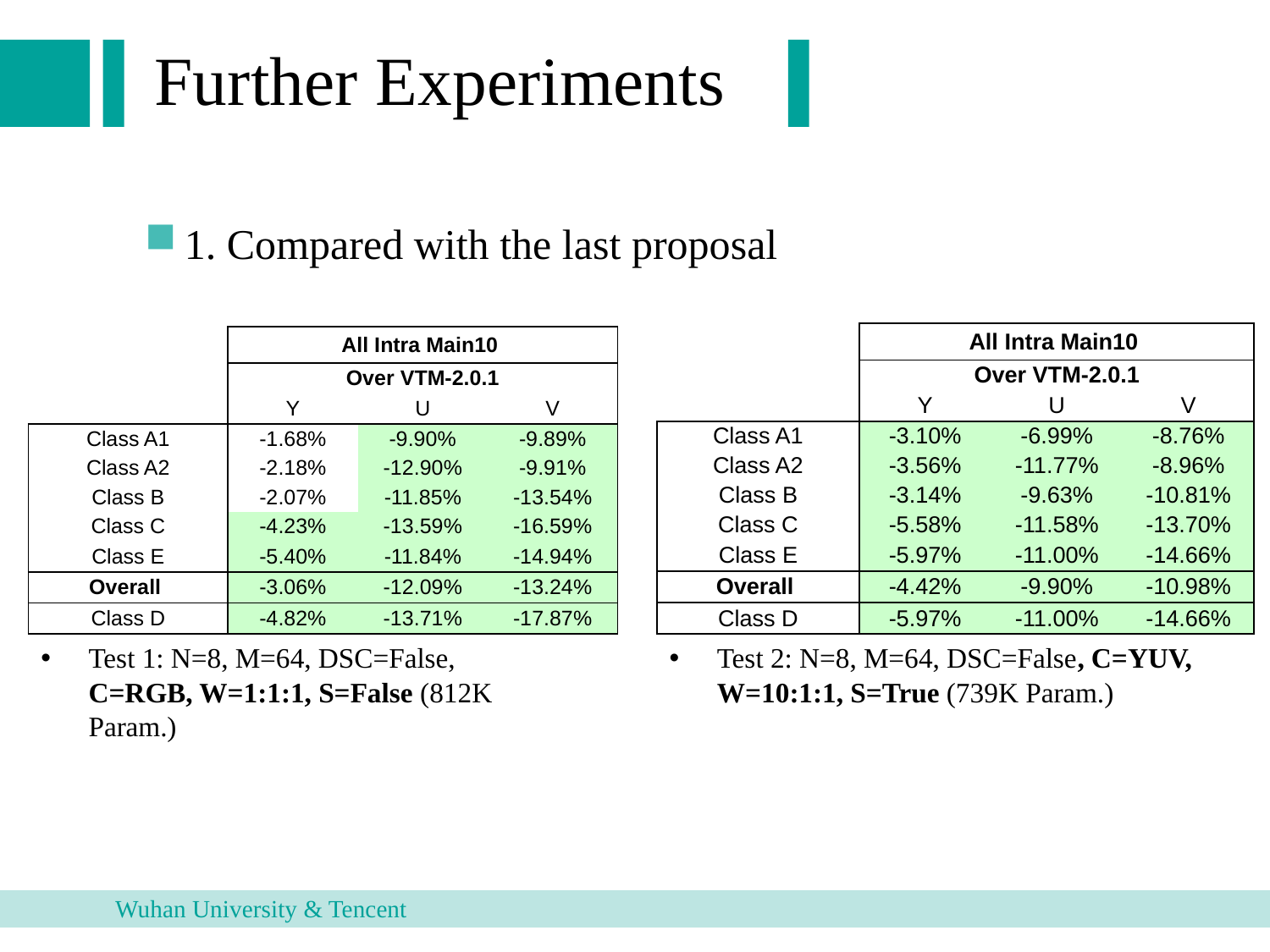

Further Experiments
1. Compared with the last proposal
|  | All Intra Main10 |  |  |
| --- | --- | --- | --- |
|  | Over VTM-2.0.1 |  |  |
|  | Y | U | V |
| Class A1 | -3.10% | -6.99% | -8.76% |
| Class A2 | -3.56% | -11.77% | -8.96% |
| Class B | -3.14% | -9.63% | -10.81% |
| Class C | -5.58% | -11.58% | -13.70% |
| Class E | -5.97% | -11.00% | -14.66% |
| Overall | -4.42% | -9.90% | -10.98% |
| Class D | -5.97% | -11.00% | -14.66% |
|  | All Intra Main10 |  |  |
| --- | --- | --- | --- |
|  | Over VTM-2.0.1 |  |  |
|  | Y | U | V |
| Class A1 | -1.68% | -9.90% | -9.89% |
| Class A2 | -2.18% | -12.90% | -9.91% |
| Class B | -2.07% | -11.85% | -13.54% |
| Class C | -4.23% | -13.59% | -16.59% |
| Class E | -5.40% | -11.84% | -14.94% |
| Overall | -3.06% | -12.09% | -13.24% |
| Class D | -4.82% | -13.71% | -17.87% |
Test 1: N=8, M=64, DSC=False, C=RGB, W=1:1:1, S=False (812K Param.)
Test 2: N=8, M=64, DSC=False, C=YUV, W=10:1:1, S=True (739K Param.)